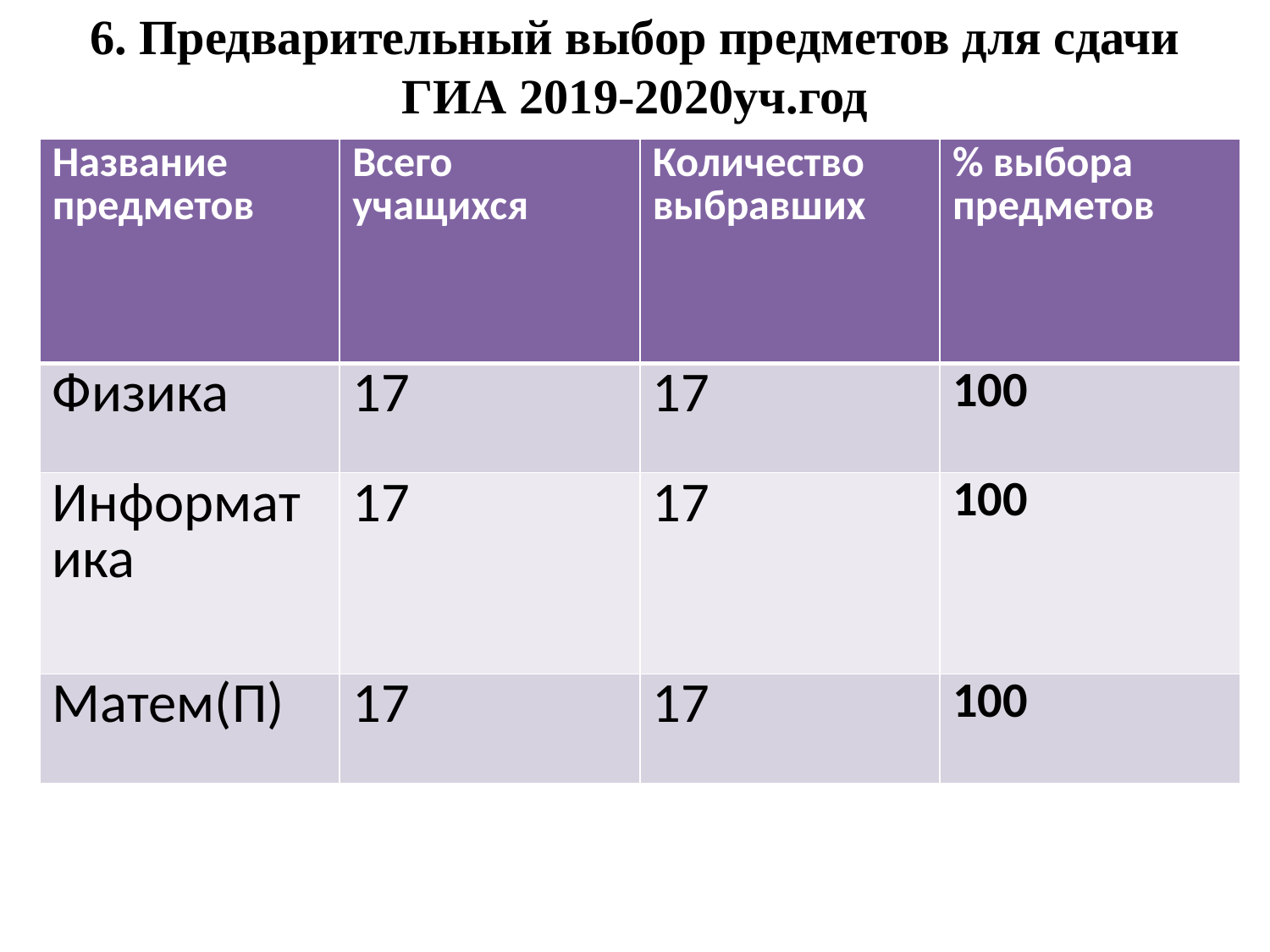

# 6. Предварительный выбор предметов для сдачи ГИА 2019-2020уч.год
| Название предметов | Всего учащихся | Количество выбравших | % выбора предметов |
| --- | --- | --- | --- |
| Физика | 17 | 17 | 100 |
| Информатика | 17 | 17 | 100 |
| Матем(П) | 17 | 17 | 100 |